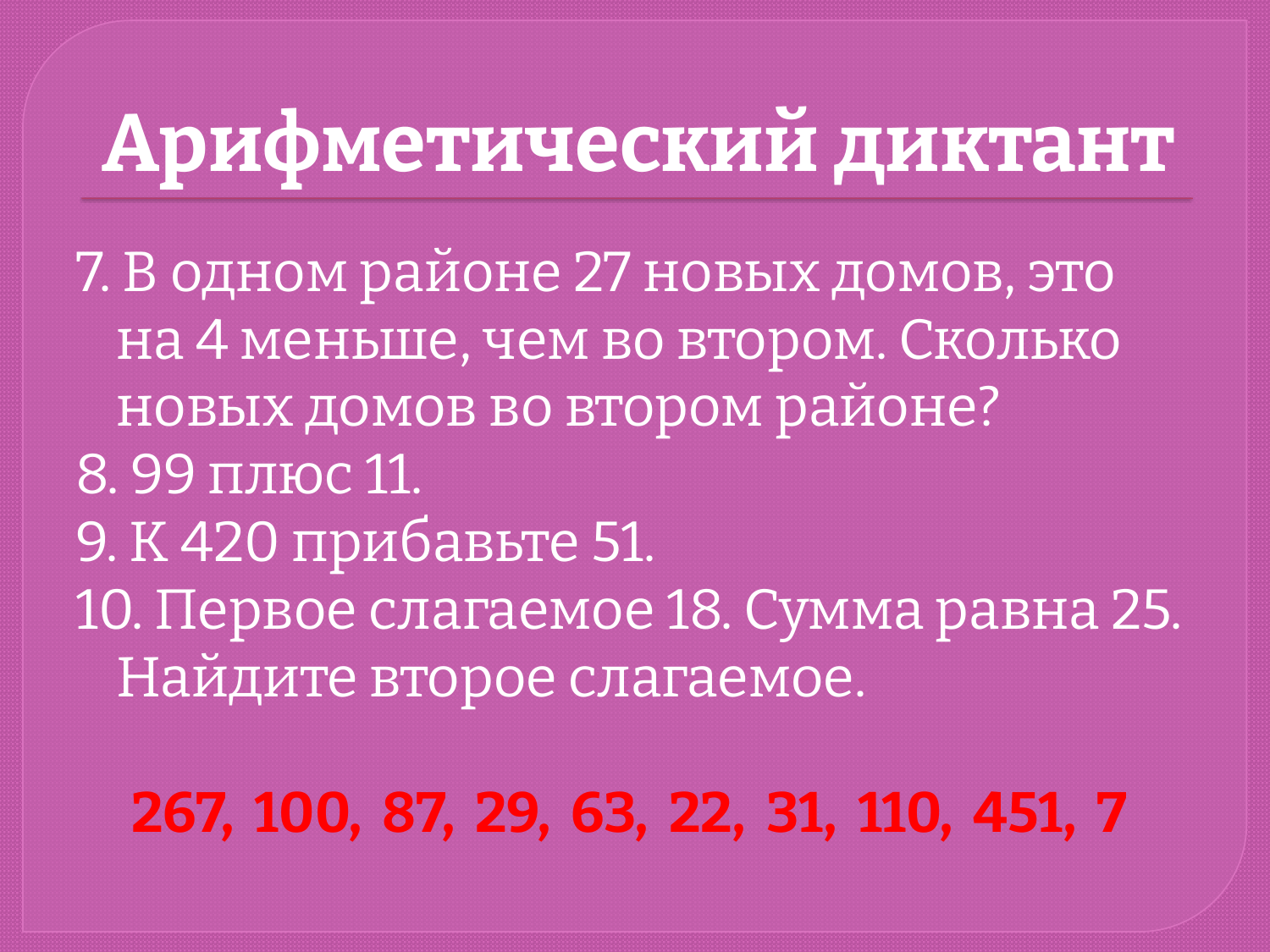

# Арифметический диктант
7. В одном районе 27 новых домов, это на 4 меньше, чем во втором. Сколько новых домов во втором районе?
8. 99 плюс 11.
9. К 420 прибавьте 51.
10. Первое слагаемое 18. Сумма равна 25. Найдите второе слагаемое.

267,  100,  87,  29,  63,  22,  31,  110,  451,  7